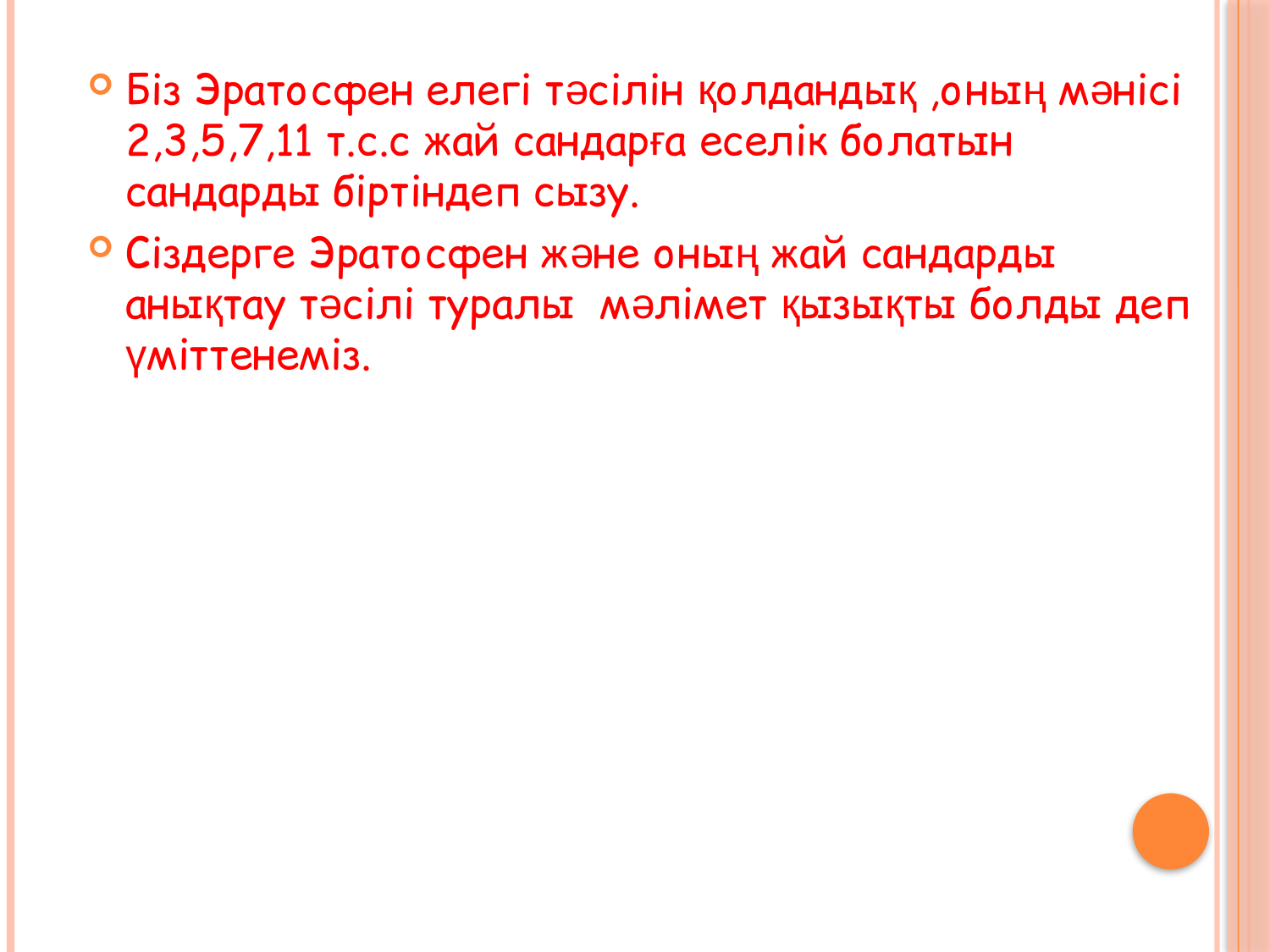

Біз Эратосфен елегі тәсілін қолдандық ,оның мәнісі 2,3,5,7,11 т.с.с жай сандарға еселік болатын сандарды біртіндеп сызу.
Сіздерге Эратосфен және оның жай сандарды анықтау тәсілі туралы  мәлімет қызықты болды деп үміттенеміз.